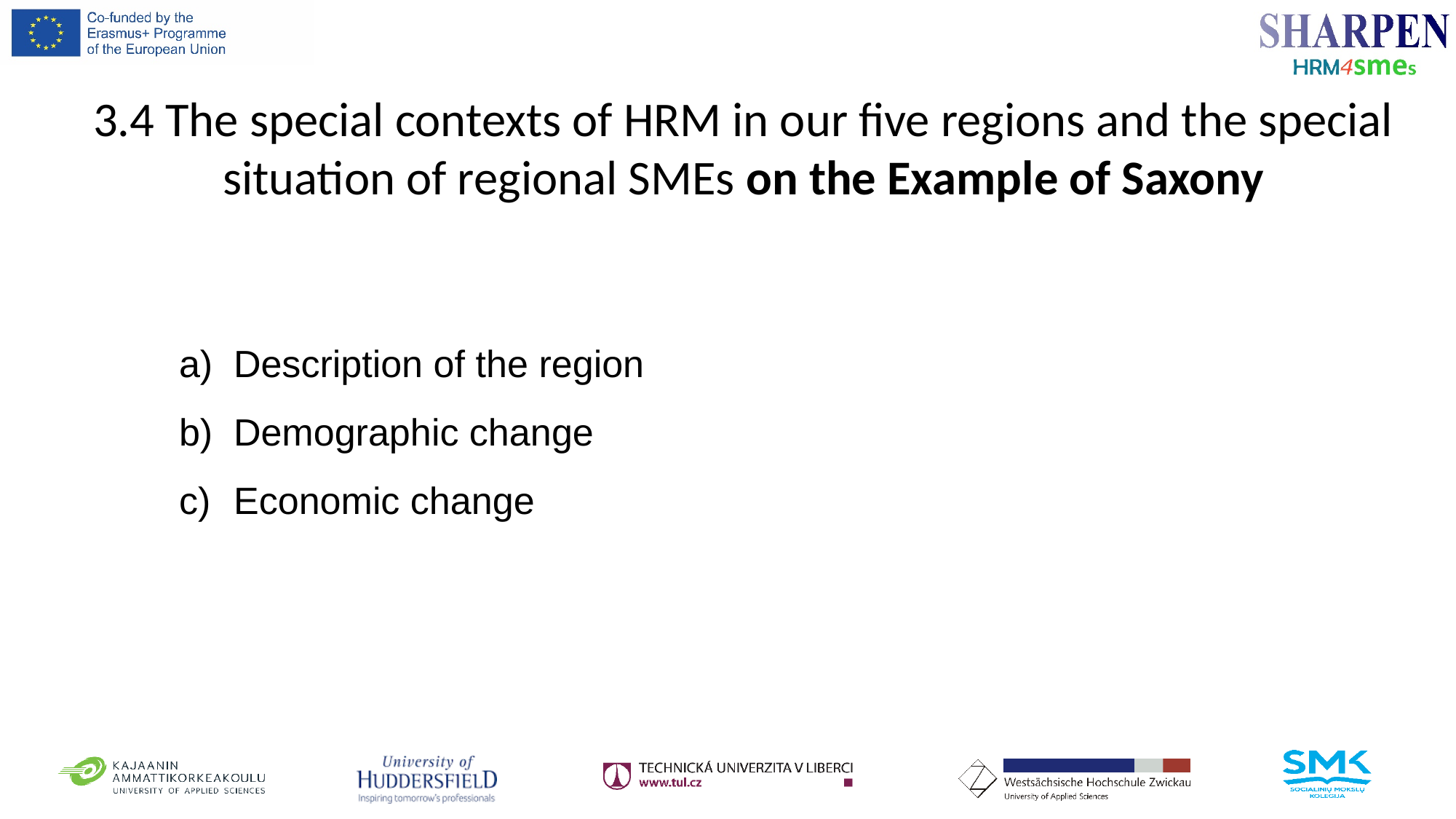

3.4 The special contexts of HRM in our five regions and the special situation of regional SMEs on the Example of Saxony

Description of the region
Demographic change
Economic change